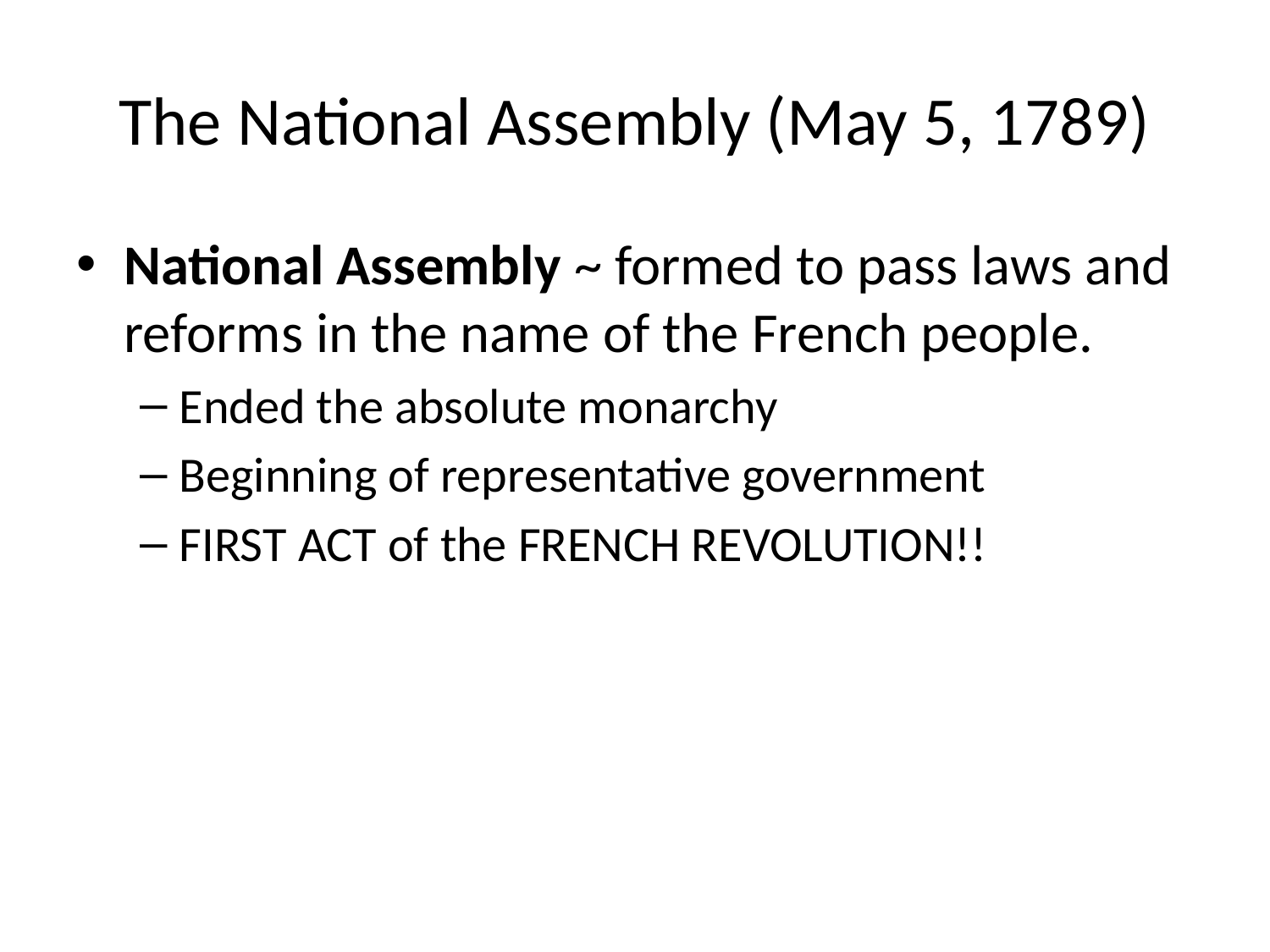

# The National Assembly (May 5, 1789)
National Assembly ~ formed to pass laws and reforms in the name of the French people.
Ended the absolute monarchy
Beginning of representative government
FIRST ACT of the FRENCH REVOLUTION!!